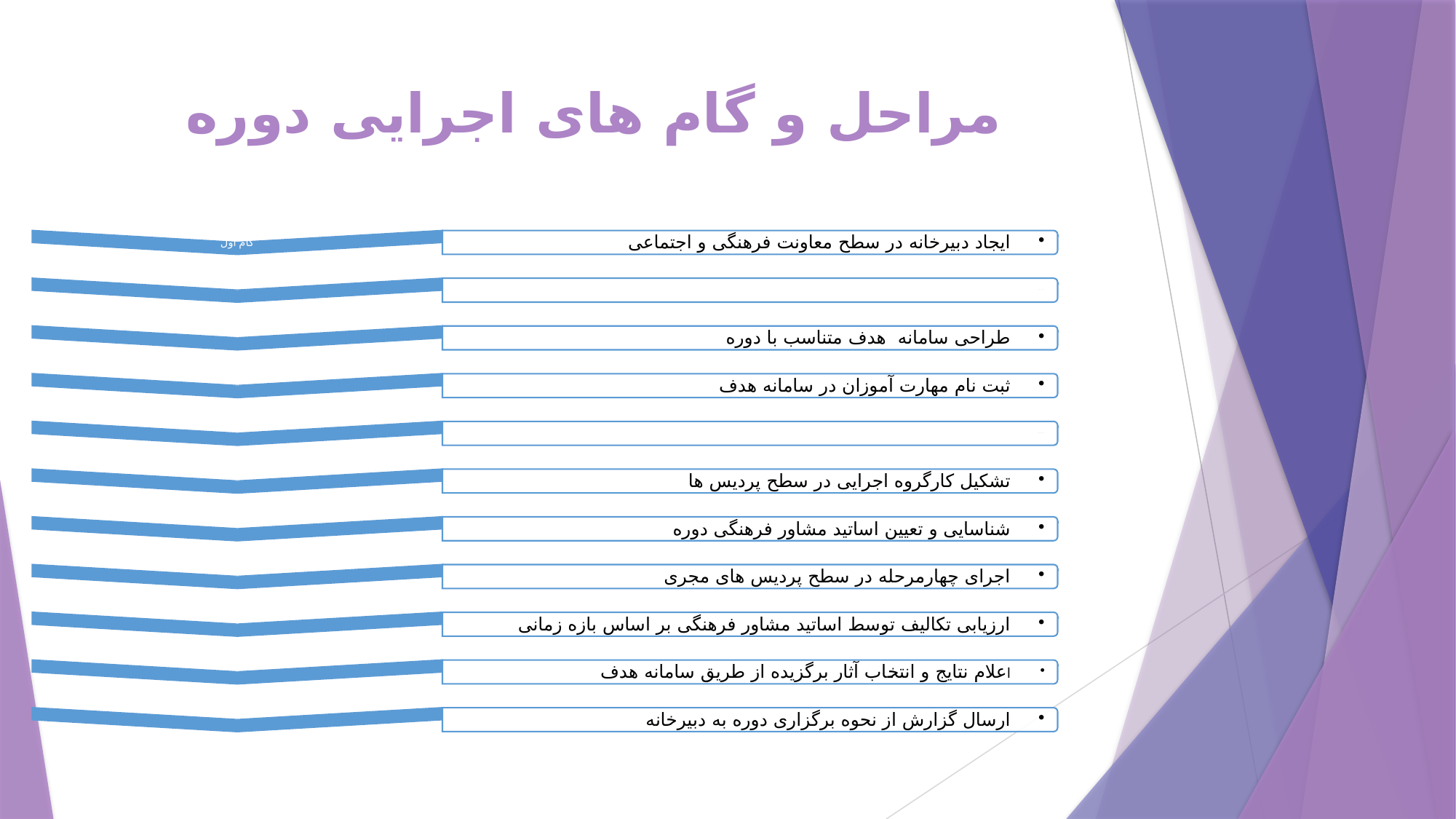

# مراحل و گام های اجرایی دوره
گام اول
ایجاد دبیرخانه در سطح معاونت فرهنگی و اجتماعی
گام دوم
گام پنجم
گام سوم
گام چهارم
طراحی سامانه  هدف متناسب با دوره
ثبت نام مهارت آموزان در سامانه هدف
گام ششم
گام هفتم
گام هشتم
گام نهم
گام دهم
تشکیل کارگروه اجرایی در سطح پردیس ها
شناسایی و تعیین اساتید مشاور فرهنگی دوره
اجرای چهارمرحله در سطح پردیس های مجری
ارزیابی تکالیف توسط اساتید مشاور فرهنگی بر اساس بازه زمانی
گام یازدهم
ارسال گزارش از نحوه برگزاری دوره به دبیرخانه